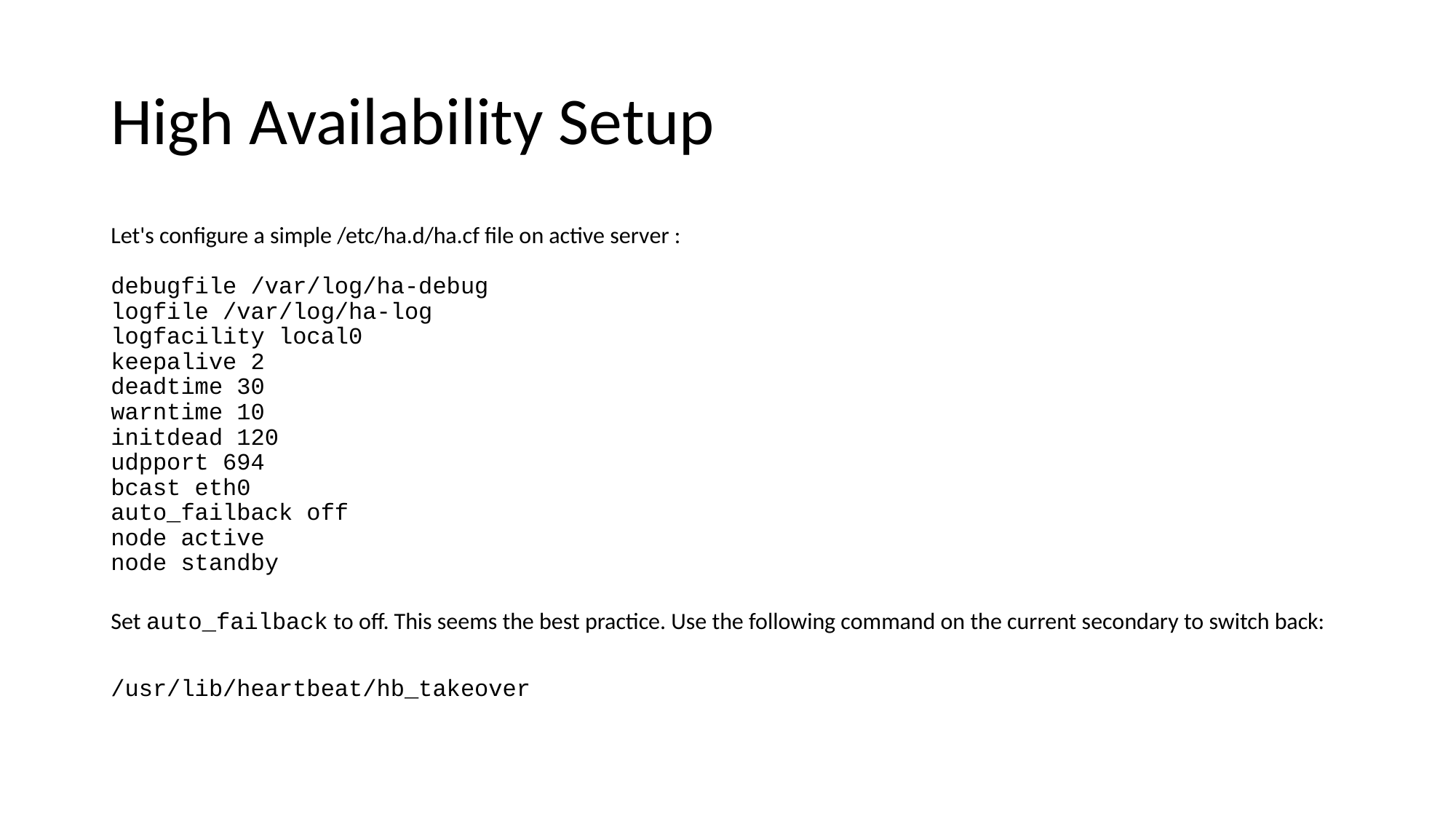

# High Availability Setup
Let's configure a simple /etc/ha.d/ha.cf file on active server :

debugfile /var/log/ha-debug
logfile /var/log/ha-log
logfacility local0
keepalive 2
deadtime 30
warntime 10
initdead 120
udpport 694
bcast eth0
auto_failback off
node active
node standby

Set auto_failback to off. This seems the best practice. Use the following command on the current secondary to switch back:

/usr/lib/heartbeat/hb_takeover